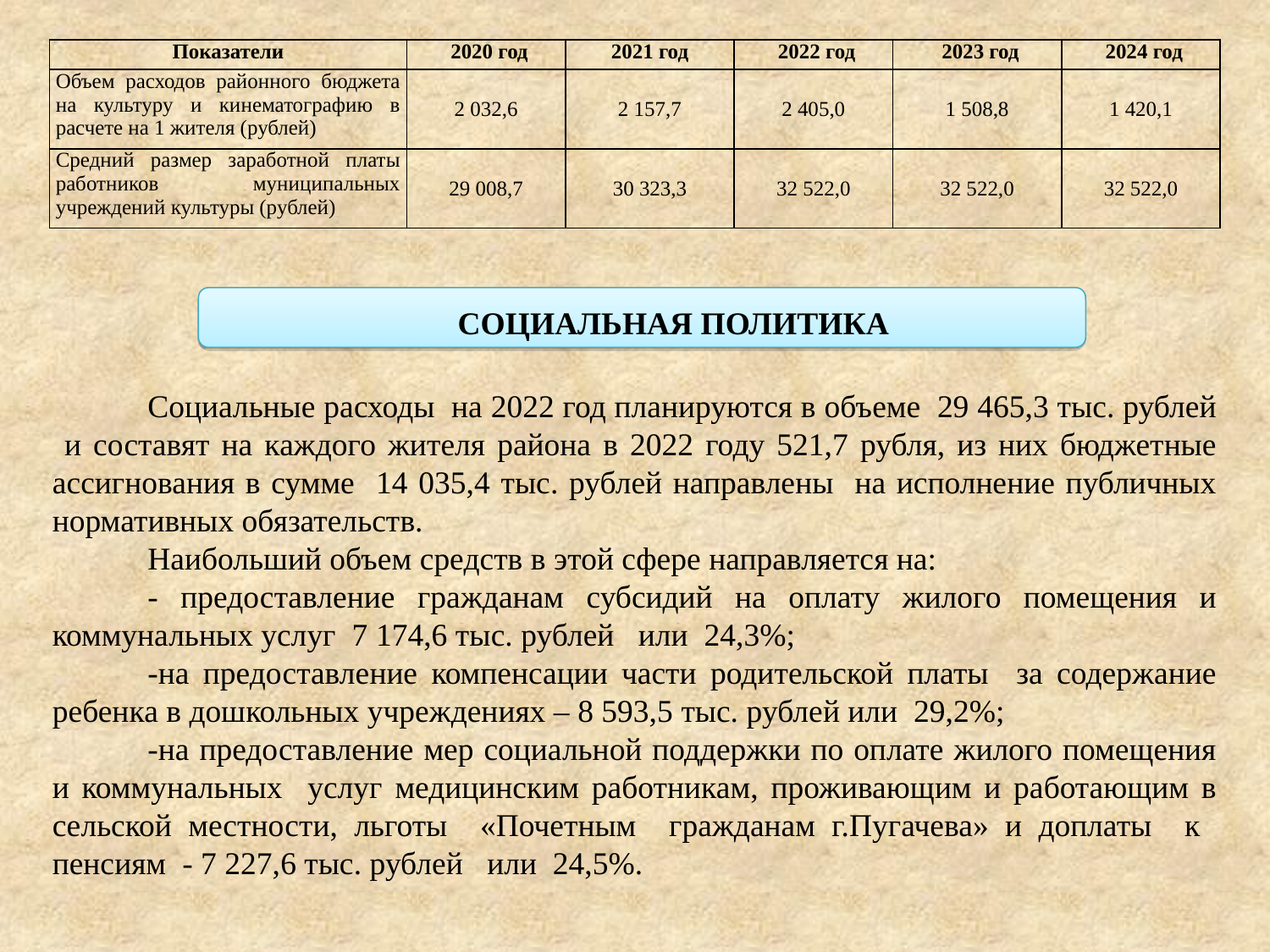

| Показатели | 2020 год | 2021 год | 2022 год | 2023 год | 2024 год |
| --- | --- | --- | --- | --- | --- |
| Объем расходов районного бюджета на культуру и кинематографию в расчете на 1 жителя (рублей) | 2 032,6 | 2 157,7 | 2 405,0 | 1 508,8 | 1 420,1 |
| Средний размер заработной платы работников муниципальных учреждений культуры (рублей) | 29 008,7 | 30 323,3 | 32 522,0 | 32 522,0 | 32 522,0 |

СОЦИАЛЬНАЯ ПОЛИТИКА

Социальные расходы  на 2022 год планируются в объеме  29 465,3 тыс. рублей  и составят на каждого жителя района в 2022 году 521,7 рубля, из них бюджетные ассигнования в сумме  14 035,4 тыс. рублей направлены  на исполнение публичных нормативных обязательств.
Наибольший объем средств в этой сфере направляется на:
- предоставление гражданам субсидий на оплату жилого помещения и коммунальных услуг  7 174,6 тыс. рублей   или  24,3%;
-на предоставление компенсации части родительской платы  за содержание ребенка в дошкольных учреждениях – 8 593,5 тыс. рублей или  29,2%;
-на предоставление мер социальной поддержки по оплате жилого помещения и коммунальных  услуг медицинским работникам, проживающим и работающим в сельской местности, льготы  «Почетным  гражданам г.Пугачева» и доплаты  к  пенсиям  - 7 227,6 тыс. рублей   или  24,5%.